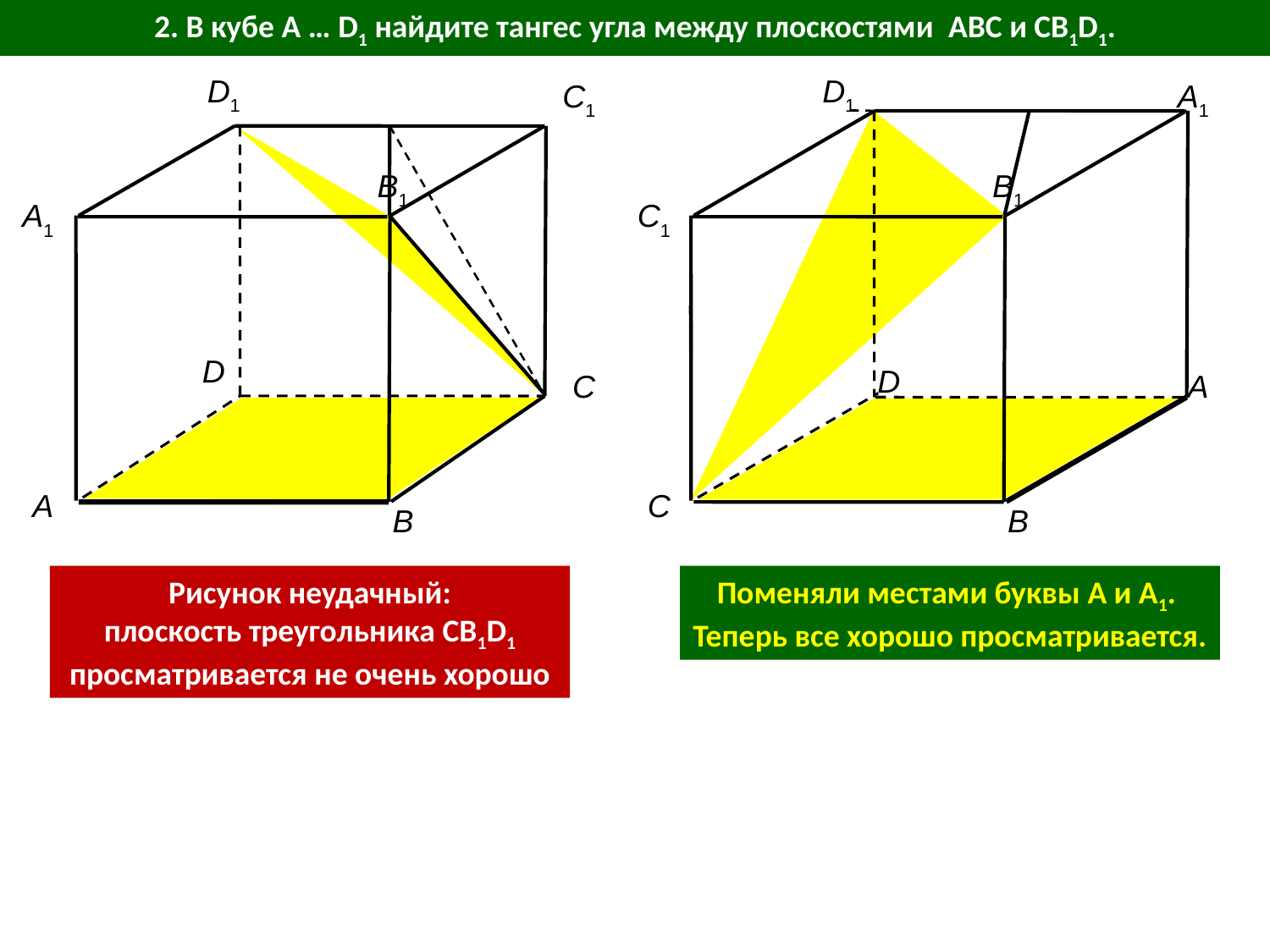

2. В кубе А … D1 найдите тангес угла между плоскостями  ABC и CB1D1.
D1
C1

B1
A1

D
C

A
B

D1
A1

B1
C1

D
A

C
B

Рисунок неудачный:
плоскость треугольника CB1D1 просматривается не очень хорошо
Поменяли местами буквы A и A1.  Теперь все хорошо просматривается.